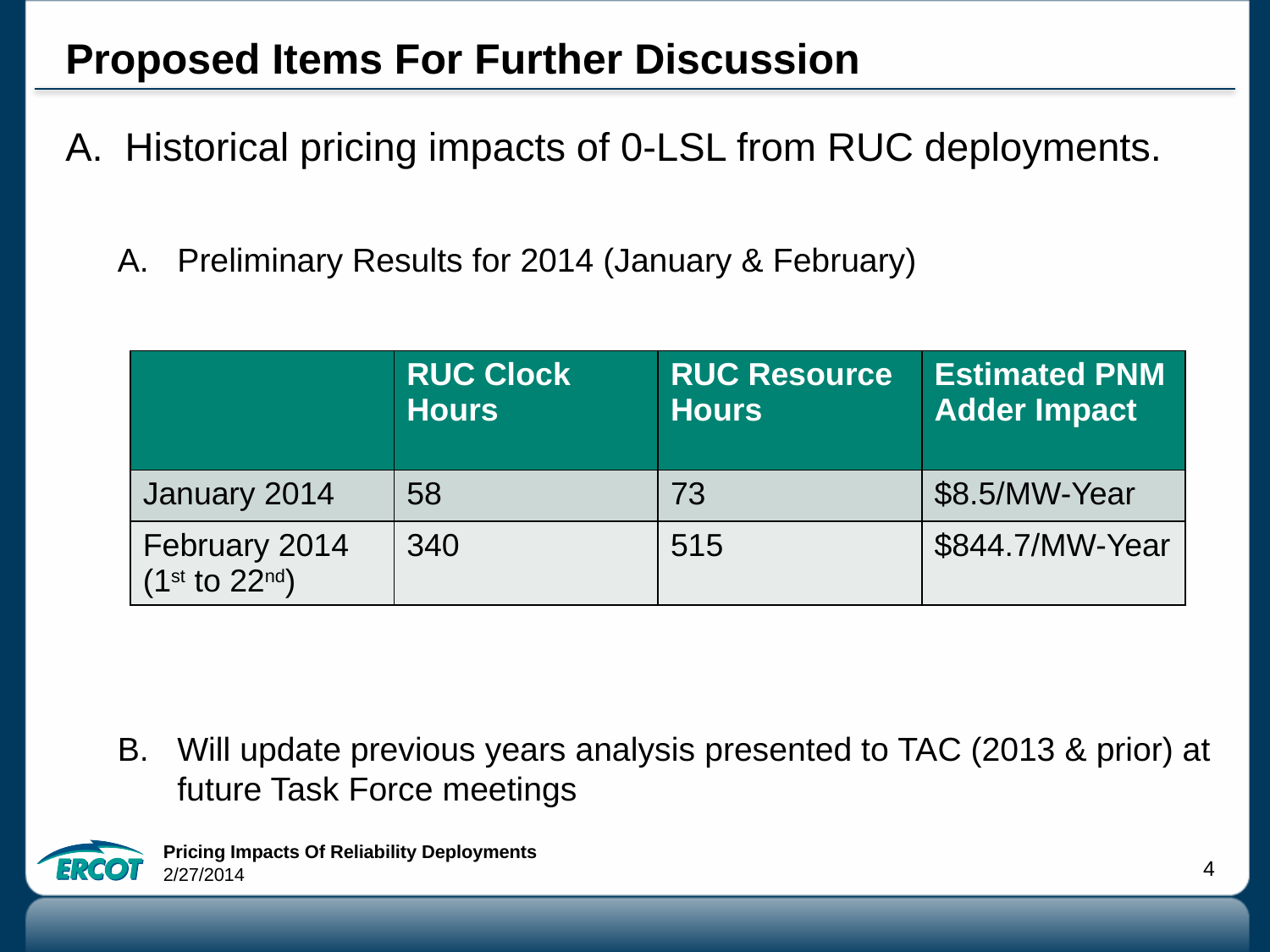

# Proposed Items For Further Discussion
Historical pricing impacts of 0-LSL from RUC deployments.

Preliminary Results for 2014 (January & February)

Will update previous years analysis presented to TAC (2013 & prior) at future Task Force meetings

|  | RUC Clock Hours | RUC Resource Hours | Estimated PNM Adder Impact |
| --- | --- | --- | --- |
| January 2014 | 58 | 73 | $8.5/MW-Year |
| February 2014 (1st to 22nd) | 340 | 515 | $844.7/MW-Year |